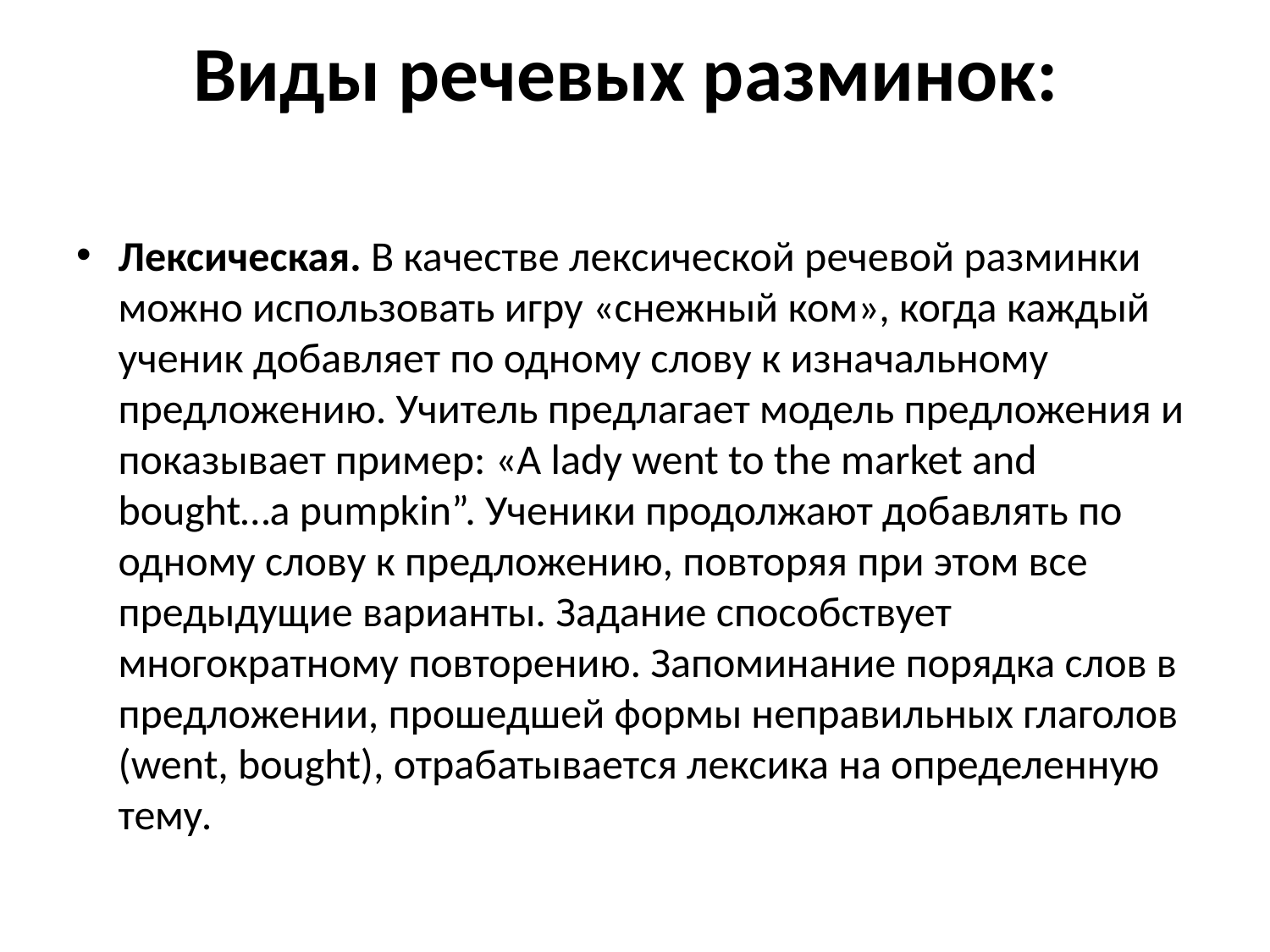

Виды речевых разминок:
Лексическая. В качестве лексической речевой разминки можно использовать игру «снежный ком», когда каждый ученик добавляет по одному слову к изначальному предложению. Учитель предлагает модель предложения и показывает пример: «A lady went to the market and bought…a pumpkin”. Ученики продолжают добавлять по одному слову к предложению, повторяя при этом все предыдущие варианты. Задание способствует многократному повторению. Запоминание порядка слов в предложении, прошедшей формы неправильных глаголов (went, bought), отрабатывается лексика на определенную тему.